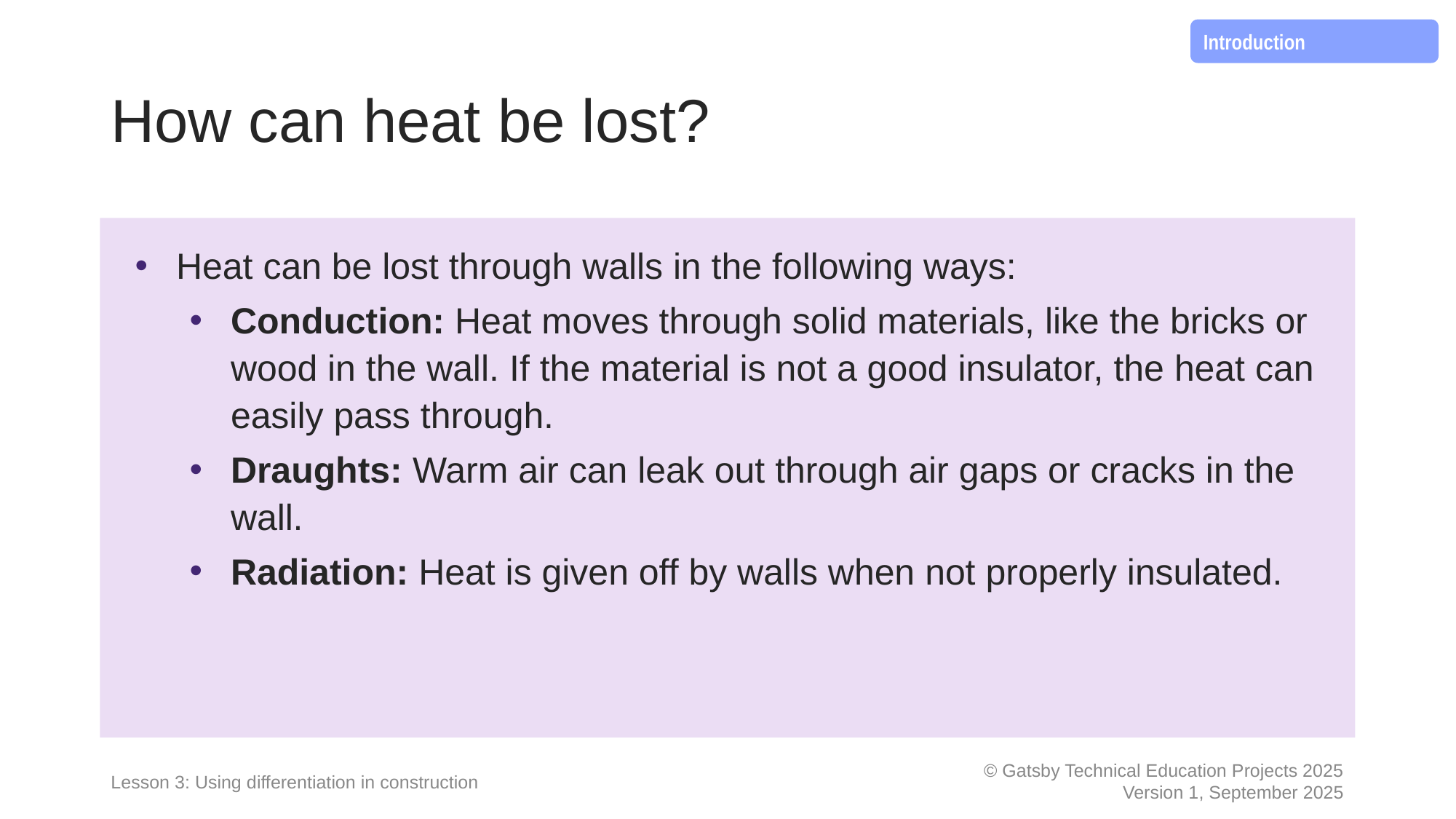

Introduction
# How can heat be lost?
Heat can be lost through walls in the following ways:
Conduction: Heat moves through solid materials, like the bricks or wood in the wall. If the material is not a good insulator, the heat can easily pass through.
Draughts: Warm air can leak out through air gaps or cracks in the wall.
Radiation: Heat is given off by walls when not properly insulated.
Lesson 3: Using differentiation in construction